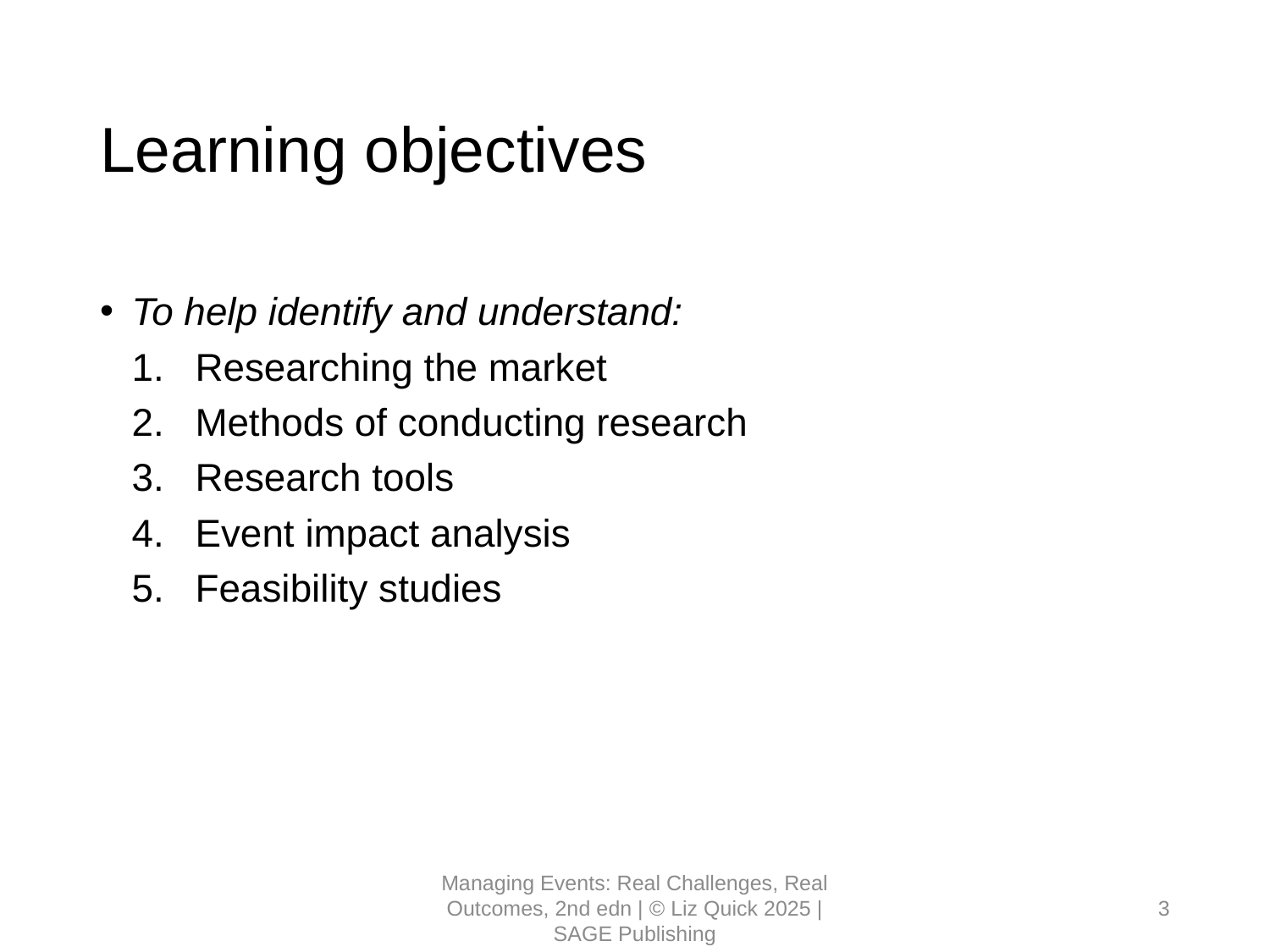

# Learning objectives
To help identify and understand:
Researching the market
Methods of conducting research
Research tools
Event impact analysis
Feasibility studies
Managing Events: Real Challenges, Real Outcomes, 2nd edn | © Liz Quick 2025 | SAGE Publishing
3